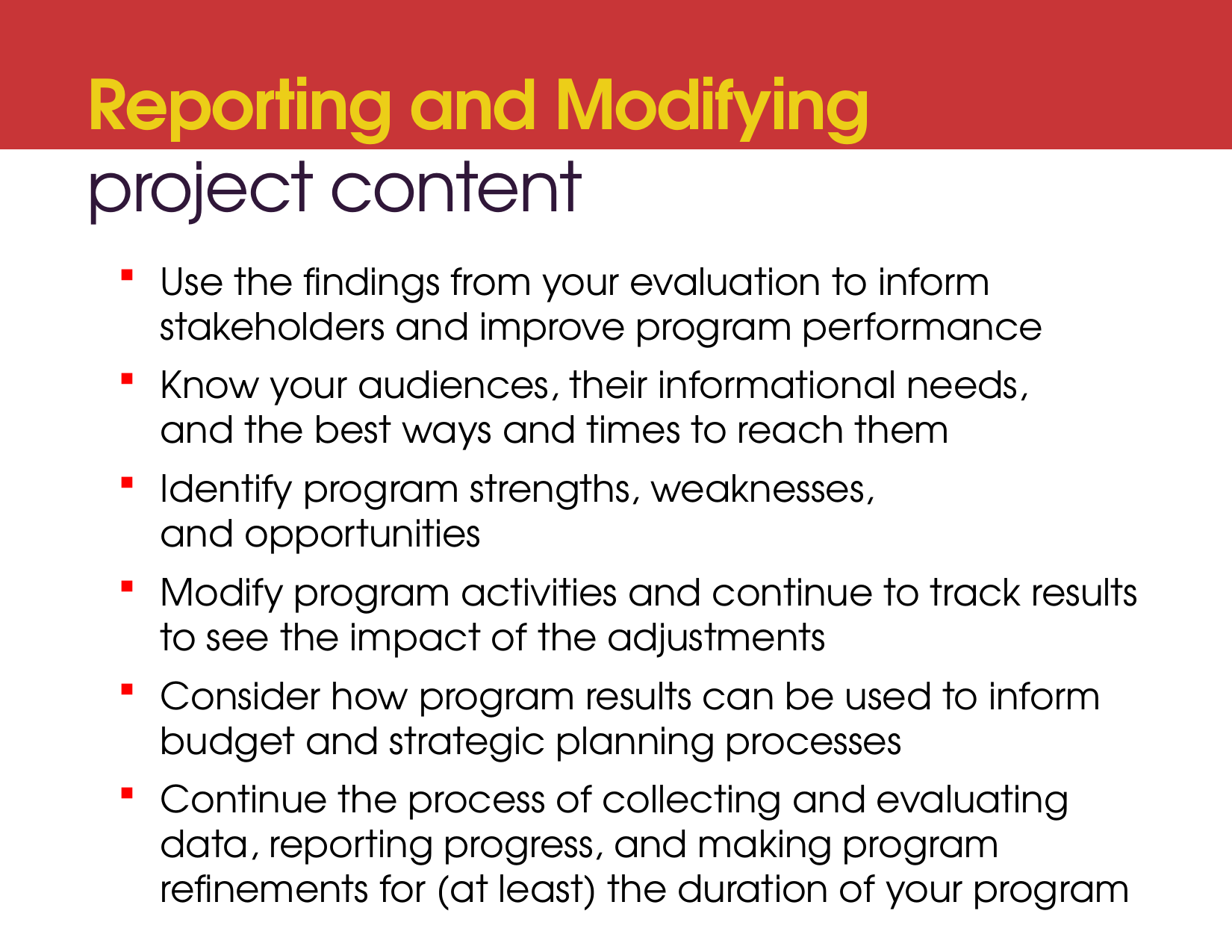

# Reporting and Modifying project content
Use the findings from your evaluation to inform stakeholders and improve program performance
Know your audiences, their informational needs,
and the best ways and times to reach them
Identify program strengths, weaknesses,
and opportunities
Modify program activities and continue to track results to see the impact of the adjustments
Consider how program results can be used to inform budget and strategic planning processes
Continue the process of collecting and evaluating data, reporting progress, and making program refinements for (at least) the duration of your program